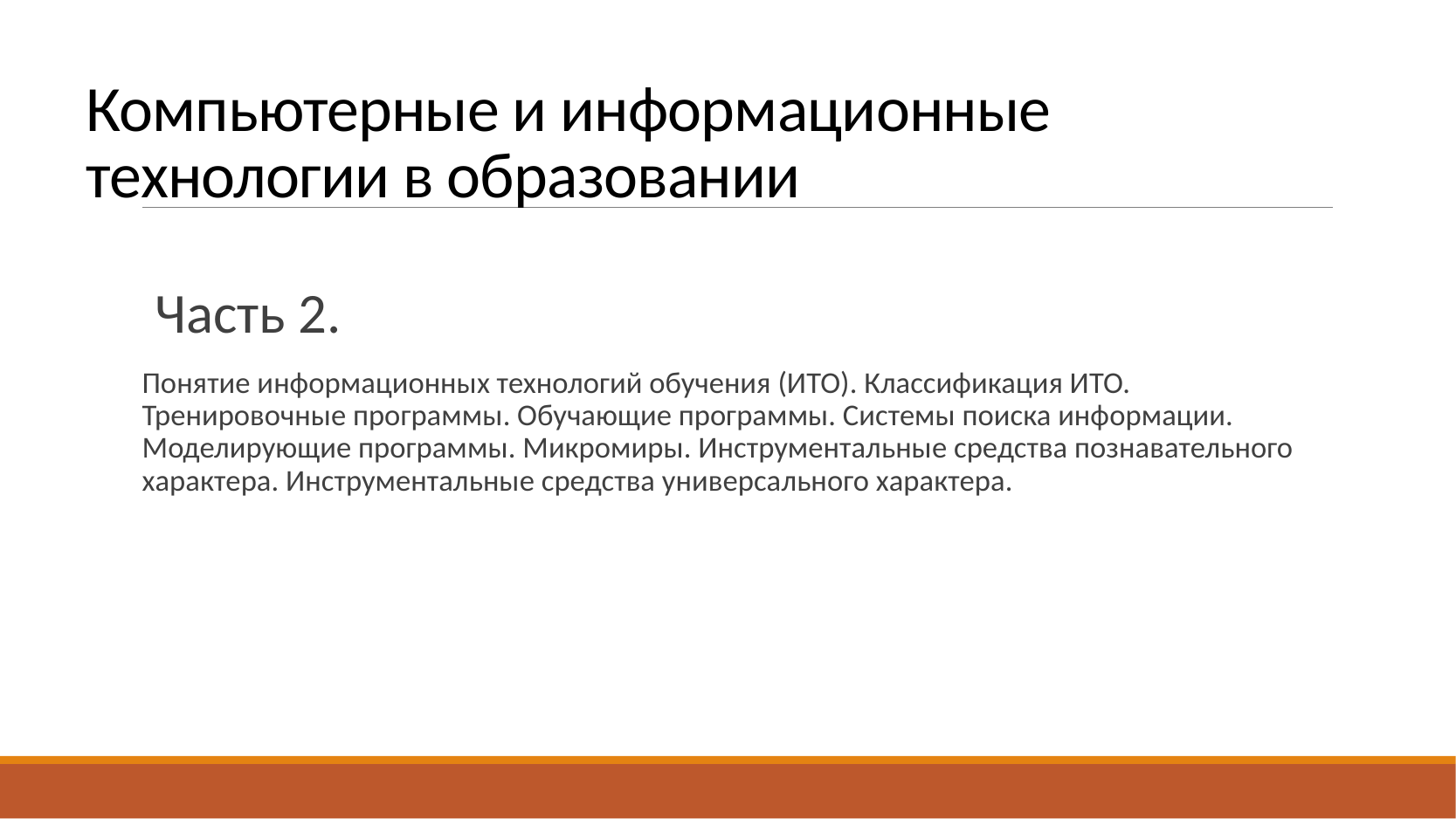

# Компьютерные и информационные технологии в образовании

	 Часть 2.
Понятие информационных технологий обучения (ИТО). Классификация ИТО.  Тренировочные программы. Обучающие программы. Системы поиска информации. Моделирующие программы. Микромиры. Инструментальные средства познавательного характера. Инструментальные средства универсального характера.